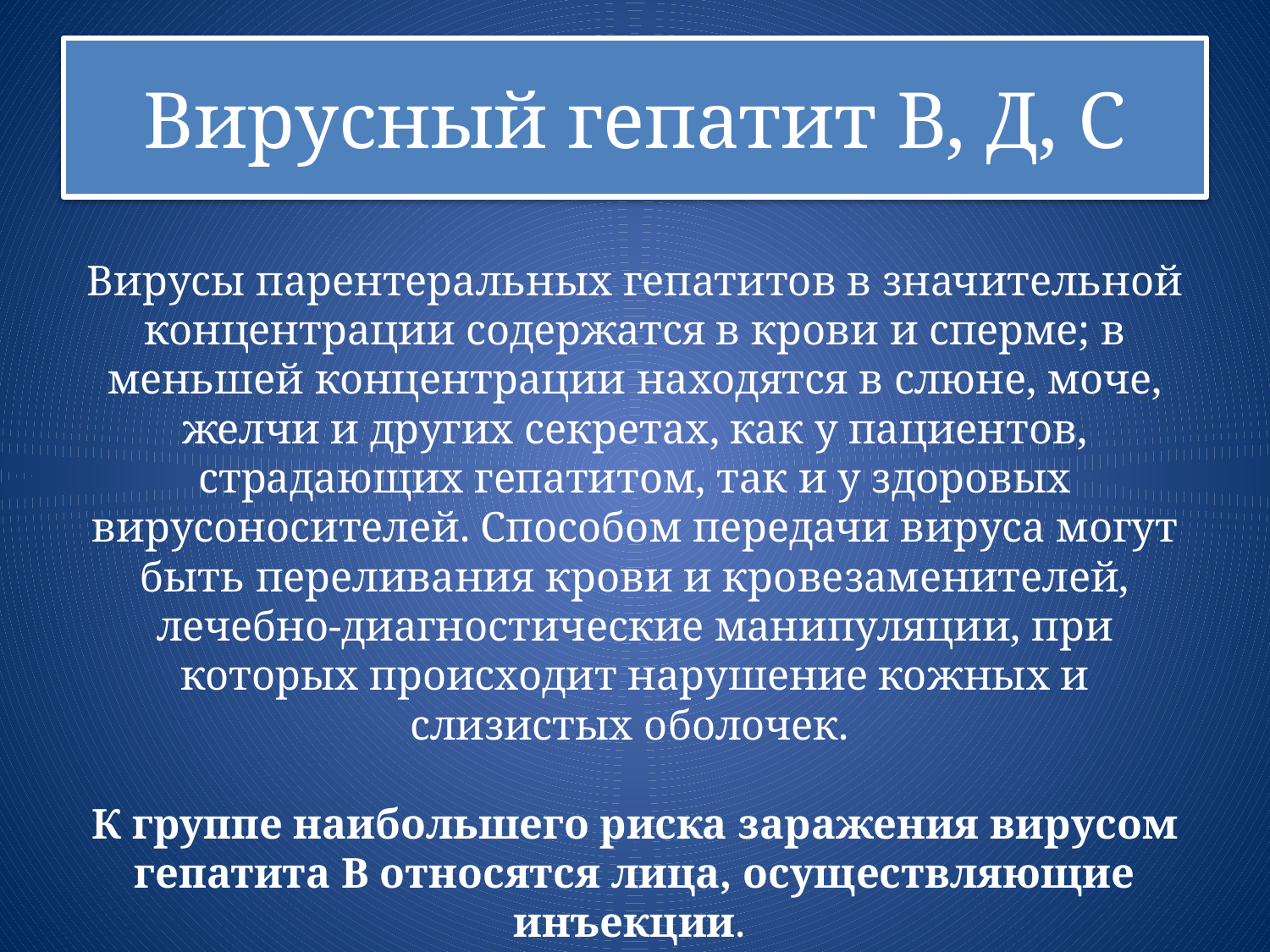

# Вирусный гепатит В, Д, С
Вирусы парентеральных гепатитов в значительной концентрации содержатся в крови и сперме; в меньшей концентрации находятся в слюне, моче, желчи и других секретах, как у пациентов, страдающих гепатитом, так и у здоровых вирусоносителей. Способом передачи вируса могут быть переливания крови и кровезаменителей, лечебно-диагностические манипуляции, при которых происходит нарушение кожных и слизистых оболочек.
К группе наибольшего риска заражения вирусом гепатита В относятся лица, осуществляющие инъекции.